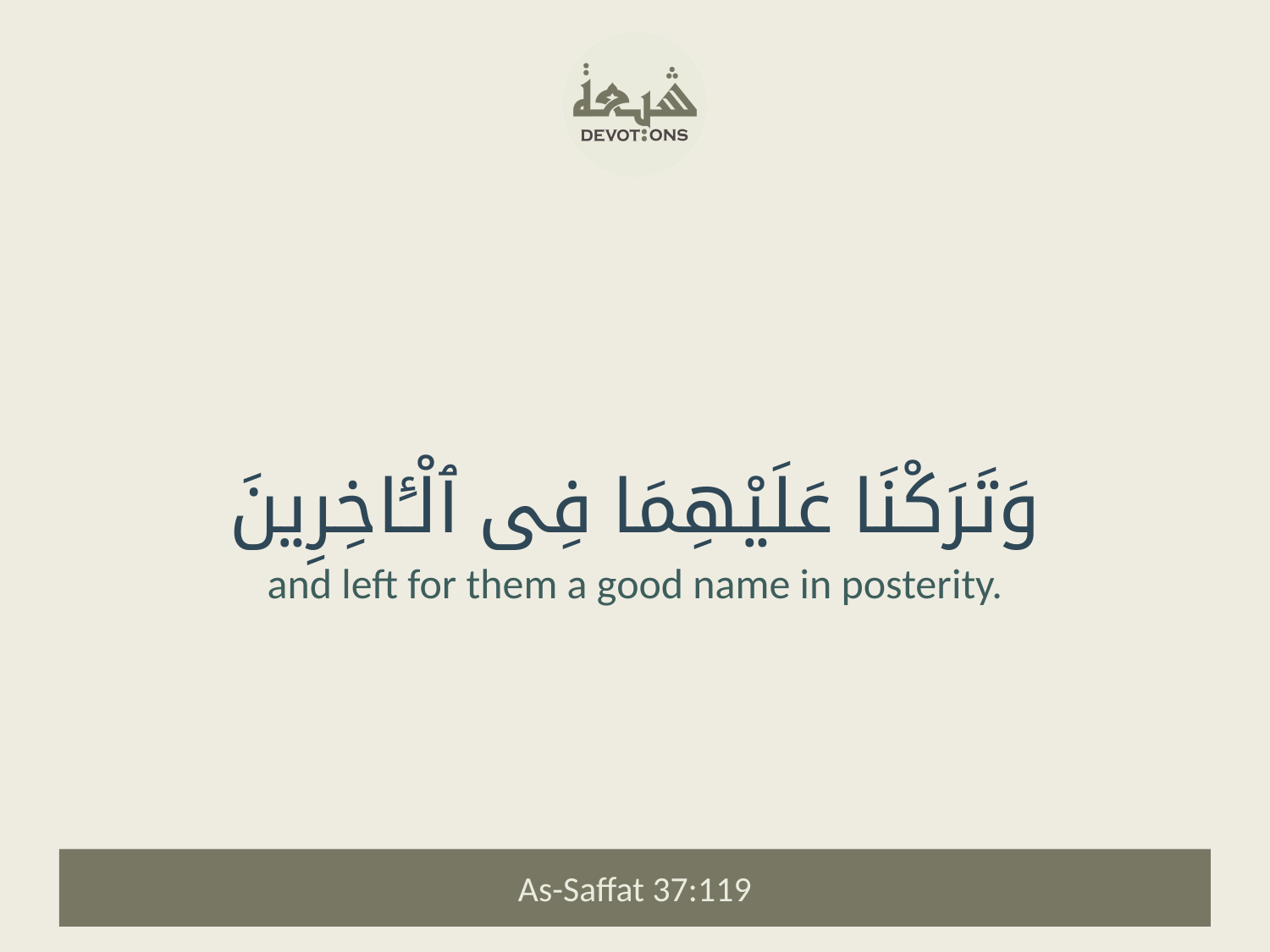

وَتَرَكْنَا عَلَيْهِمَا فِى ٱلْـَٔاخِرِينَ
and left for them a good name in posterity.
As-Saffat 37:119